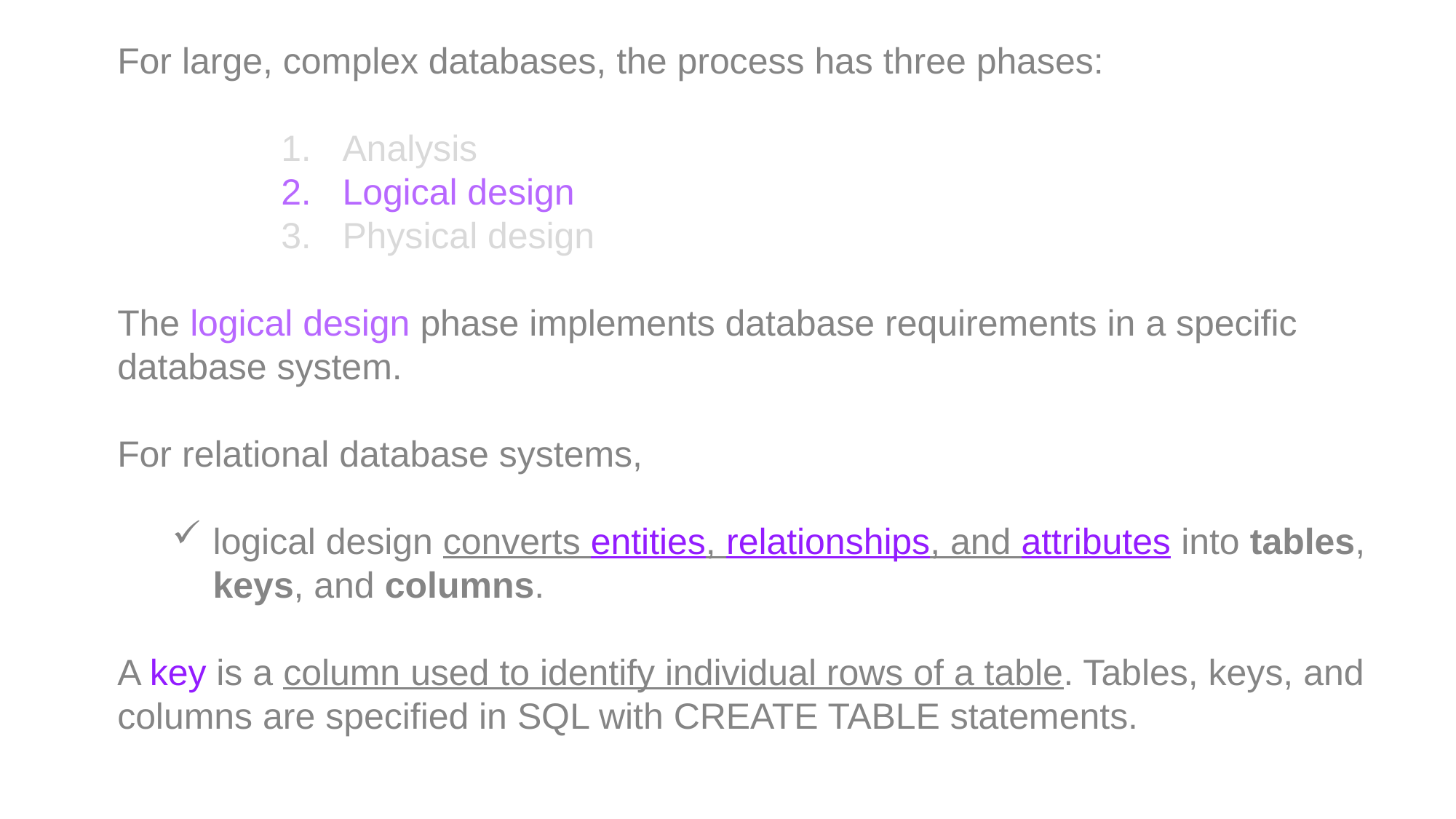

For large, complex databases, the process has three phases:

Analysis
Logical design
Physical design

The logical design phase implements database requirements in a specific database system.

For relational database systems,

logical design converts entities, relationships, and attributes into tables, keys, and columns.

A key is a column used to identify individual rows of a table. Tables, keys, and columns are specified in SQL with CREATE TABLE statements.